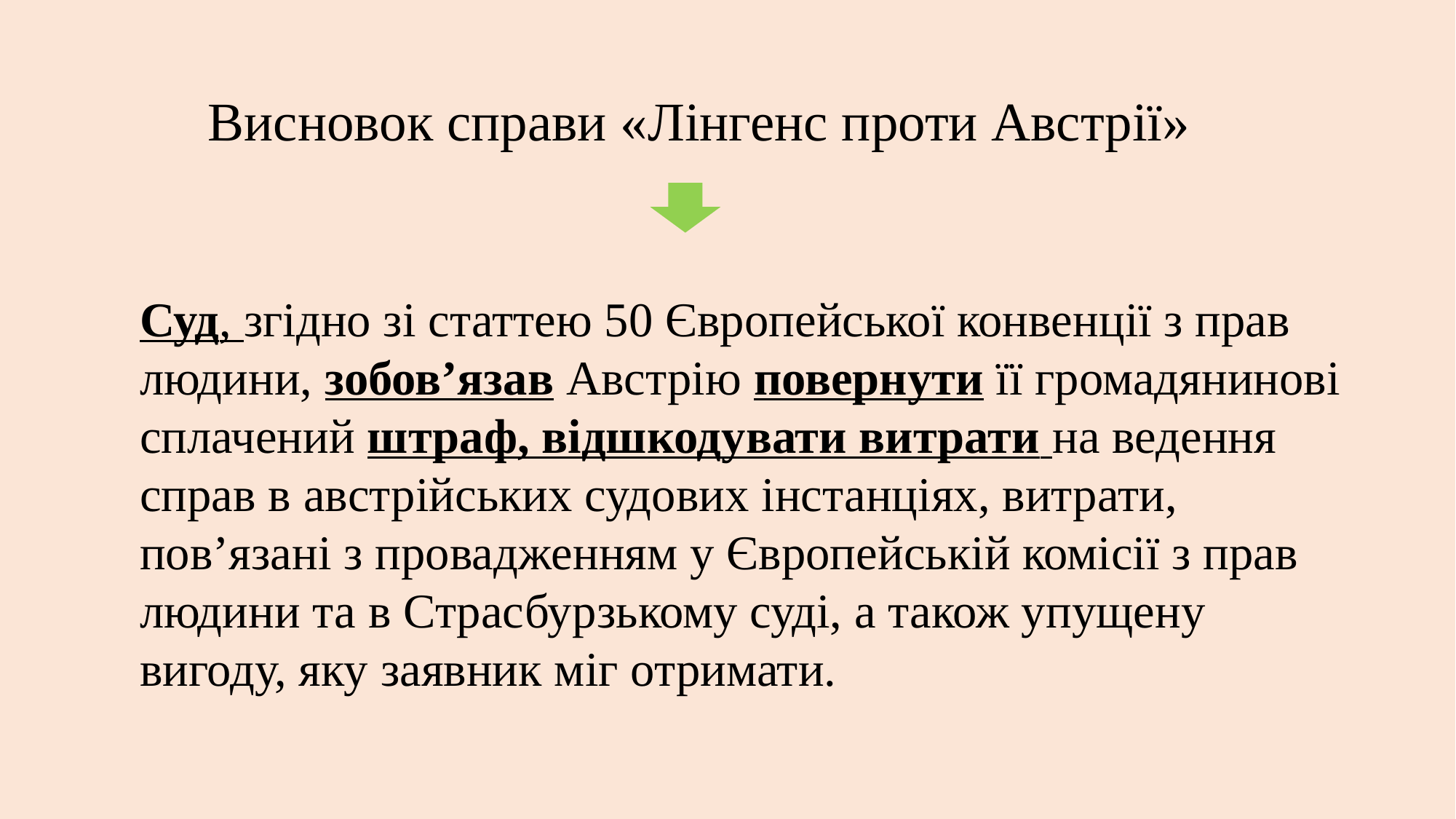

Висновок справи «Лінгенс проти Австрії»

Суд, згідно зі статтею 50 Європейської конвенції з прав людини, зобов’язав Австрію повернути її громадянинові сплачений штраф, відшкодувати витрати на ведення справ в австрійських судових інстанціях, витрати, пов’язані з провадженням у Європейській комісії з прав людини та в Страсбурзькому суді, а також упущену вигоду, яку заявник міг отримати.